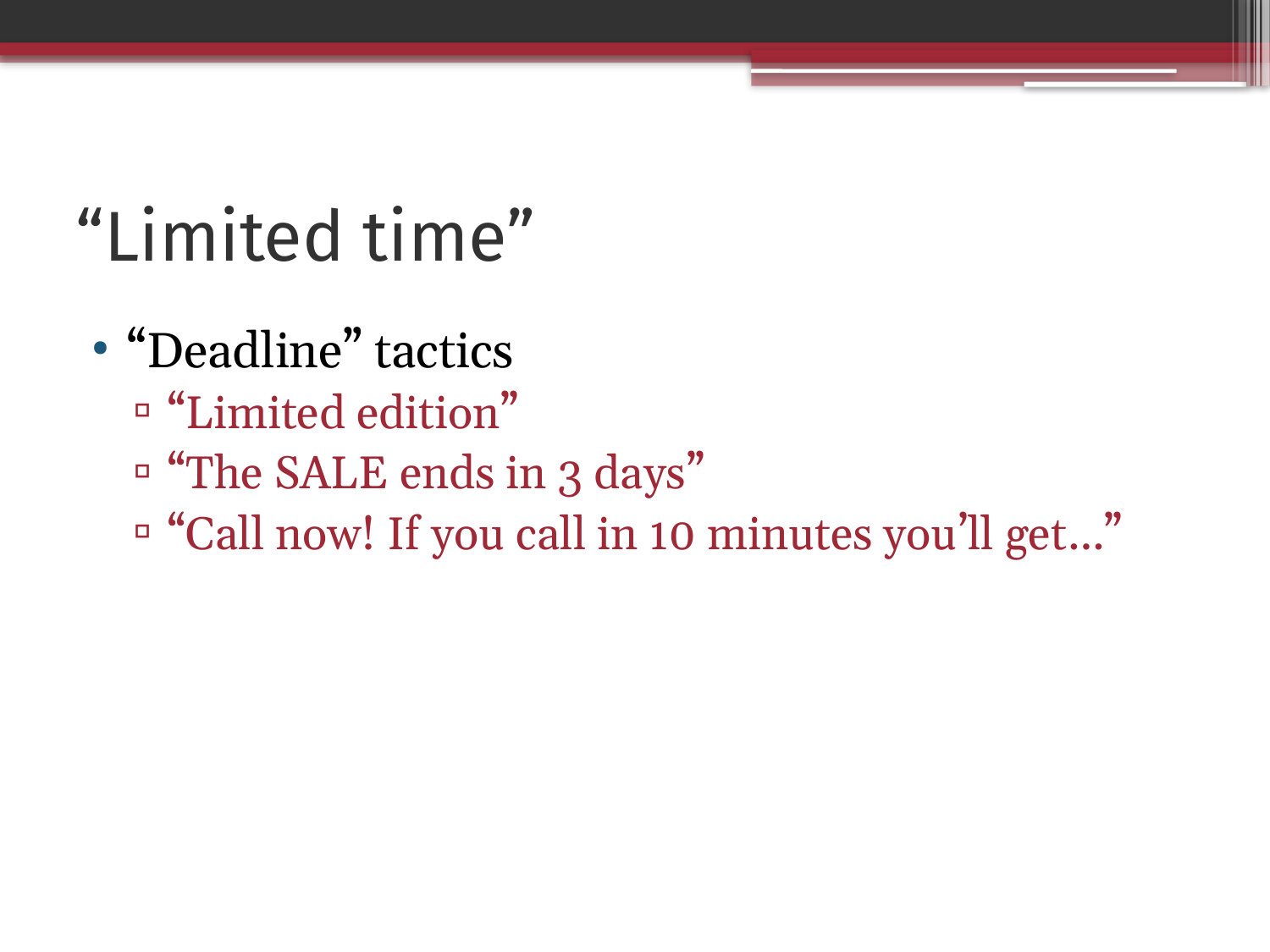

# “Limited time”
“Deadline” tactics
“Limited edition”
“The SALE ends in 3 days”
“Call now! If you call in 10 minutes you’ll get…”